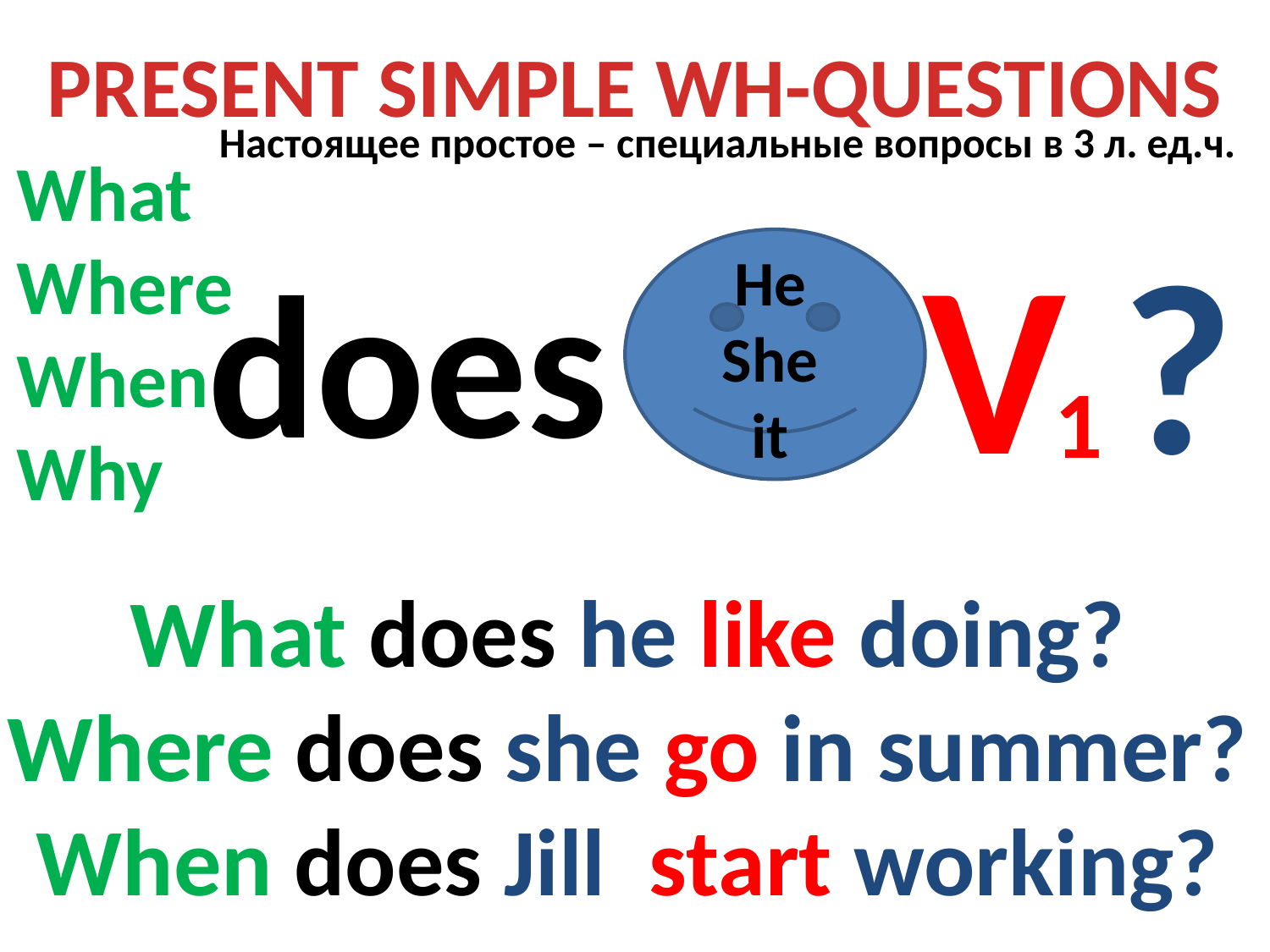

PRESENT SIMPLE WH-QUESTIONS
Настоящее простое – специальные вопросы в 3 л. ед.ч.
What
Where
When
Why
V ?
does

He
She
it
1
What does he like doing?
Where does she go in summer?
When does Jill  start working?